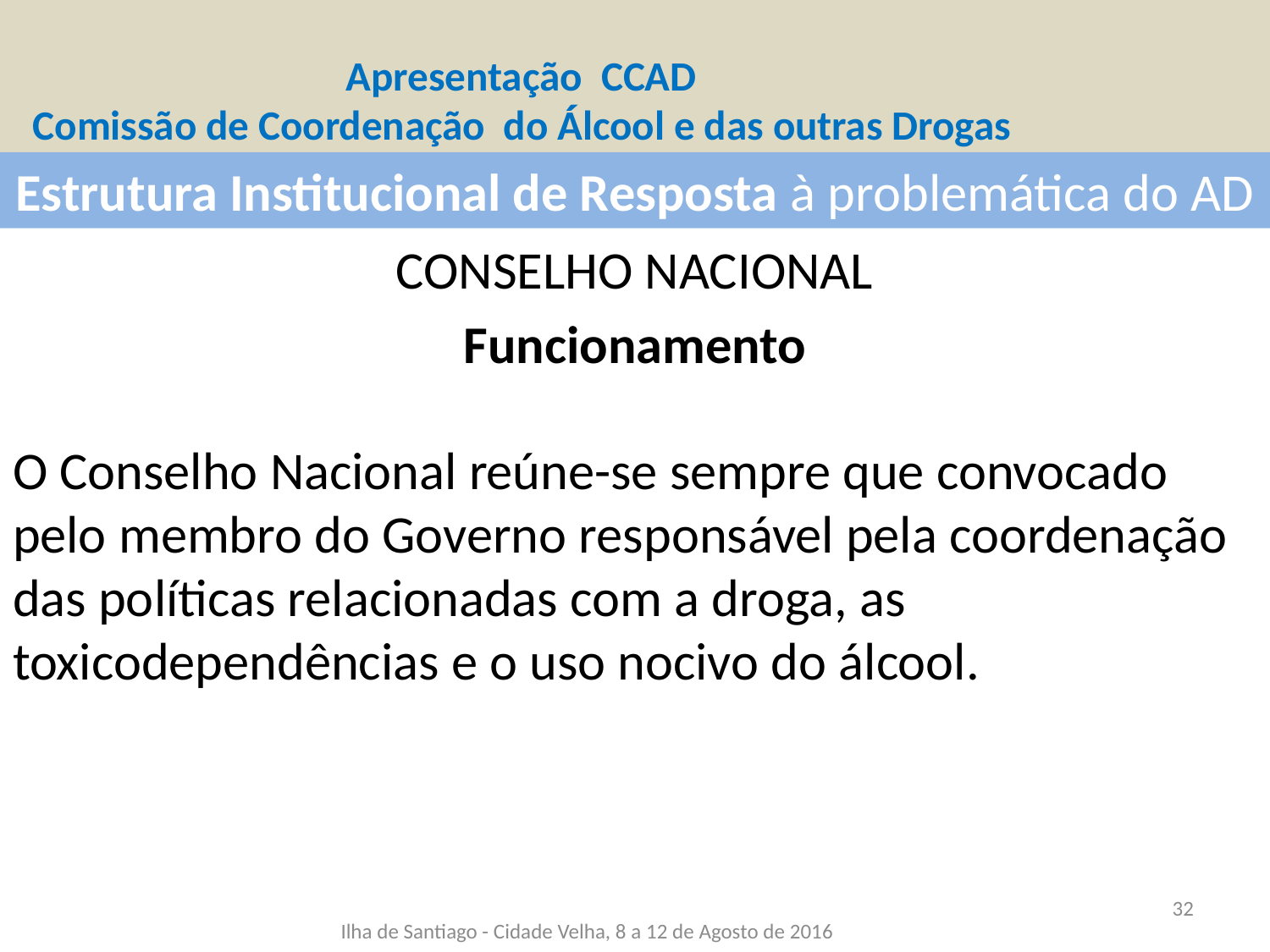

# Apresentação  CCAD Comissão de Coordenação  do Álcool e das outras Drogas
Estrutura Institucional de Resposta à problemática do AD
CONSELHO NACIONAL
Funcionamento

O Conselho Nacional reúne-se sempre que convocado pelo membro do Governo responsável pela coordenação das políticas relacionadas com a droga, as toxicodependências e o uso nocivo do álcool.

32
Ilha de Santiago - Cidade Velha, 8 a 12 de Agosto de 2016